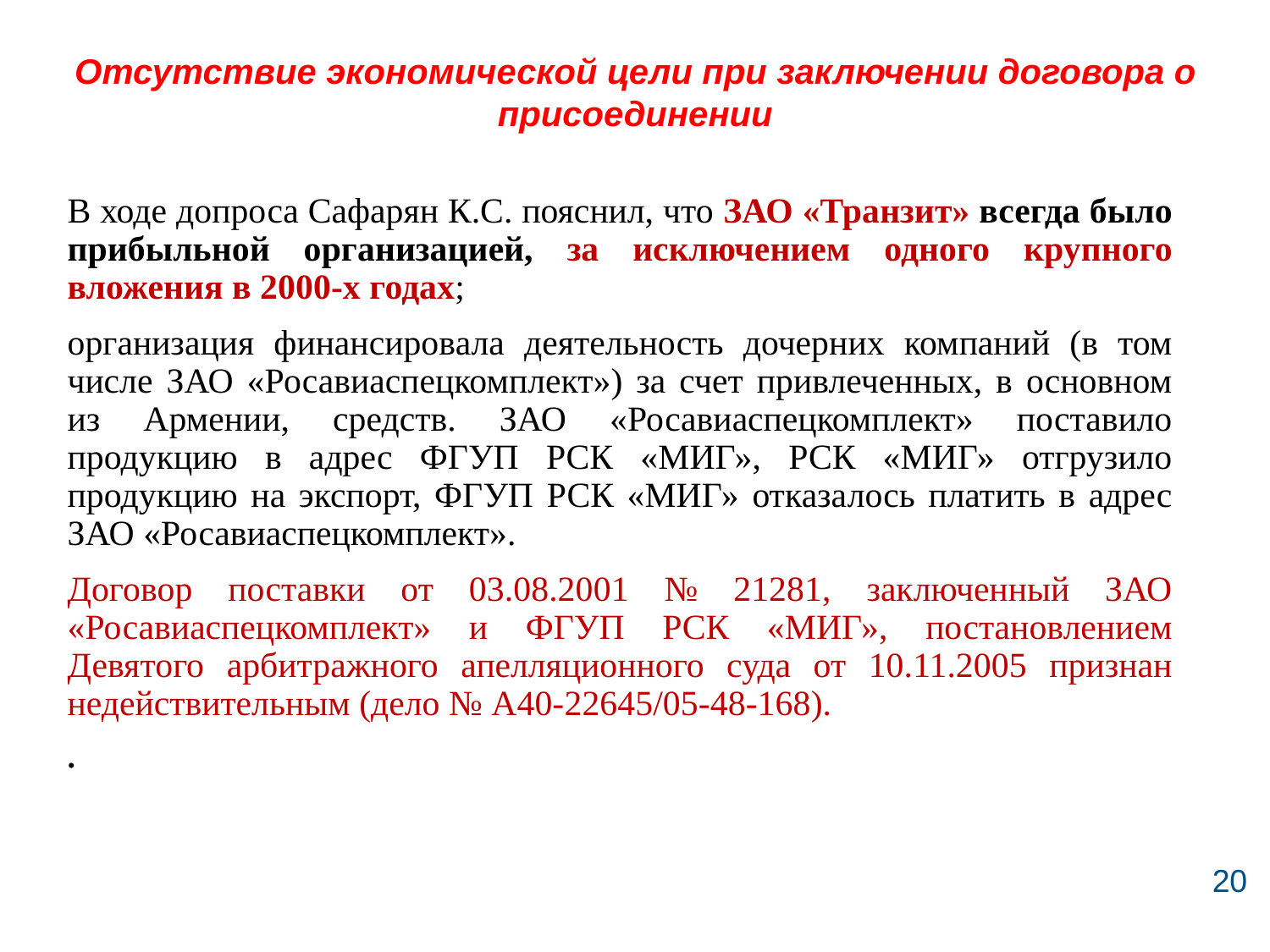

# Отсутствие экономической цели при заключении договора о присоединении
В ходе допроса Сафарян К.С. пояснил, что ЗАО «Транзит» всегда было прибыльной организацией, за исключением одного крупного вложения в 2000-х годах;
организация финансировала деятельность дочерних компаний (в том числе ЗАО «Росавиаспецкомплект») за счет привлеченных, в основном из Армении, средств. ЗАО «Росавиаспецкомплект» поставило продукцию в адрес ФГУП РСК «МИГ», РСК «МИГ» отгрузило продукцию на экспорт, ФГУП РСК «МИГ» отказалось платить в адрес ЗАО «Росавиаспецкомплект».
Договор поставки от 03.08.2001 № 21281, заключенный ЗАО «Росавиаспецкомплект» и ФГУП РСК «МИГ», постановлением Девятого арбитражного апелляционного суда от 10.11.2005 признан недействительным (дело № А40-22645/05-48-168).
.